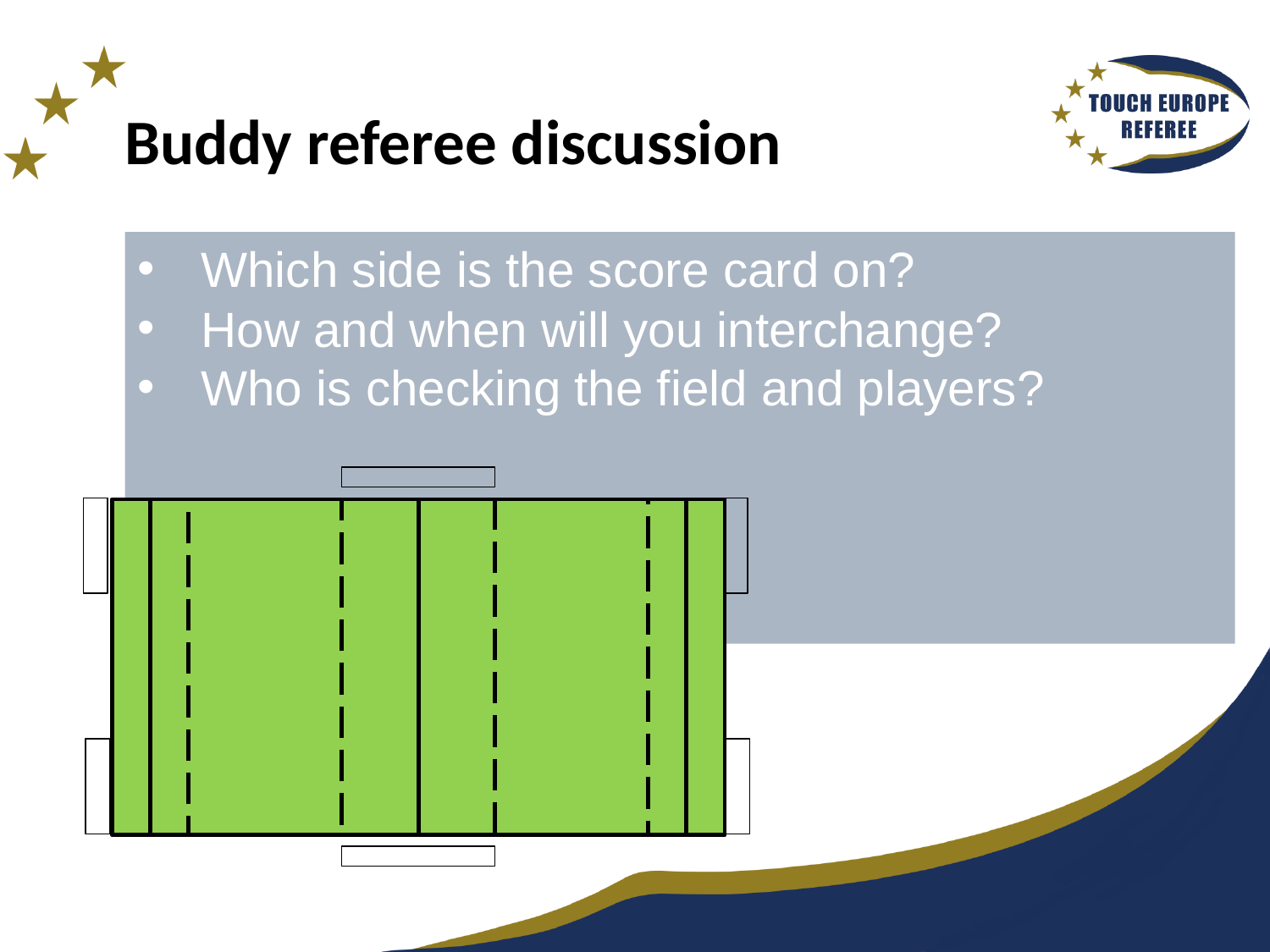

# Buddy referee discussion
Which side is the score card on?
How and when will you interchange?
Who is checking the field and players?